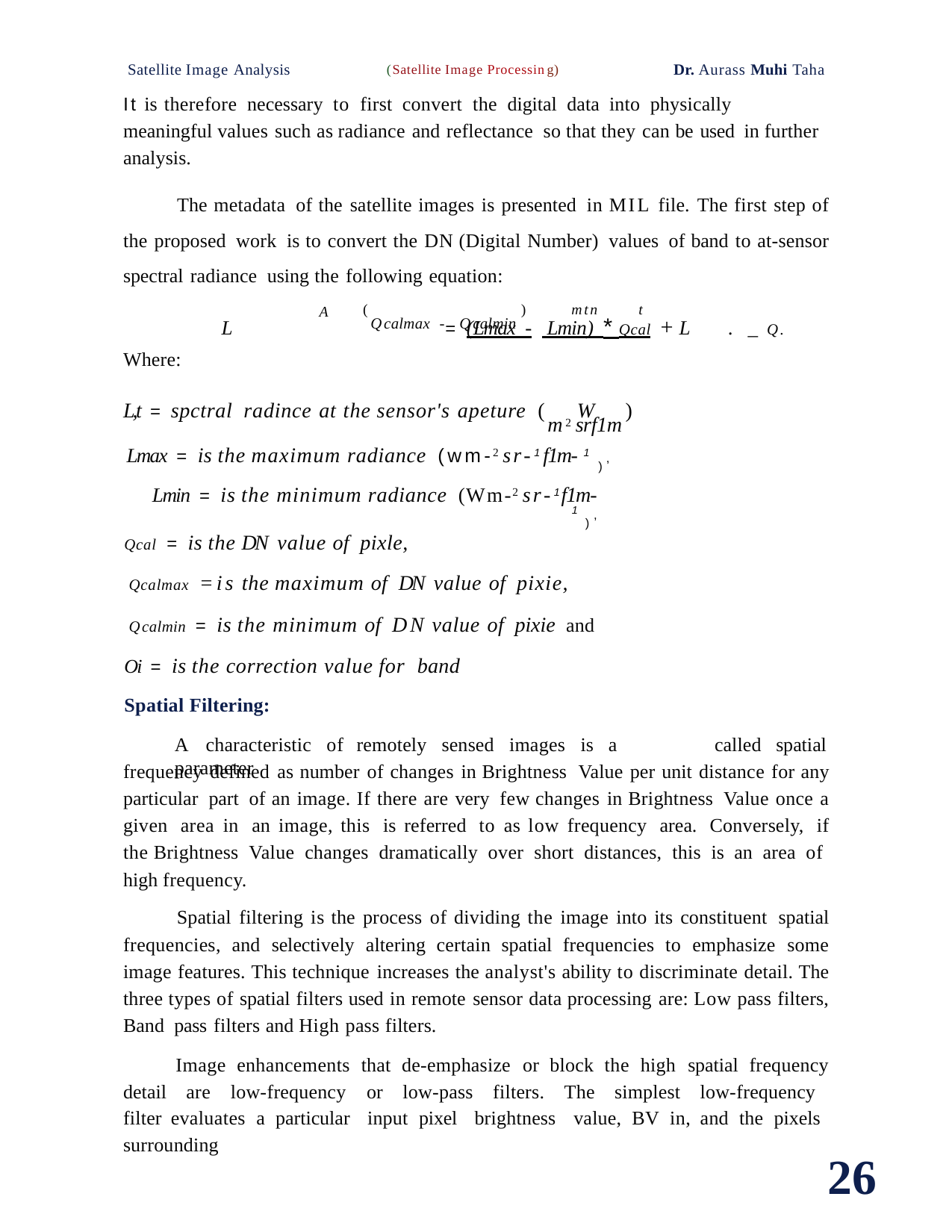

Satellite Image Analysis	(Satellite Image Processing)	Dr. Aurass Muhi Taha

It is therefore  necessary  to  first  convert  the  digital  data  into  physically  meaningful values such as radiance and reflectance  so that they can be used  in further analysis.

The metadata  of the satellite images is presented  in MIL file. The first step of the proposed  work  is to convert the DN (Digital Number)  values  of band to at-sensor spectral radiance  using the following equation:

L	= (Lmax  - Lmin)  * Qcal  + L	.   _ Q.
A
(	)	mtn	t
Qcalmax  - Qcalmin
Where:
L,t  = spctral  radince at the sensor's apeture  (	W	)
m2 srf1m
Lmax  = is the maximum radiance  (wm-2 sr-1f1m- 1  ,
)

Lmin  = is the minimum radiance  (Wm-2 sr-1f1m- 1  ,
)
Qcal  = is the DN  value of  pixle,

Qcalmax  =is the maximum of  DN  value of  pixie,

Qcalmin  = is the minimum of  D N  value of  pixie  and

Oi  = is the correction value for  band

Spatial Filtering:

A   characteristic   of  remotely   sensed   images   is   a  parameter
called   spatial
frequency defined as number of changes in Brightness  Value per unit distance for any particular  part  of an image. If there are very  few changes in Brightness  Value once a given  area in  an image, this  is referred  to as low frequency  area.  Conversely,  if the Brightness  Value  changes  dramatically  over  short  distances,  this  is  an  area  of  high frequency.

Spatial filtering is the process of dividing the image into its constituent  spatial frequencies,  and  selectively  altering  certain  spatial  frequencies  to  emphasize  some image features. This technique increases the analyst's ability to discriminate detail. The three types of spatial filters used in remote sensor data processing are: Low pass filters, Band  pass filters and High pass filters.

Image  enhancements  that  de-emphasize  or  block  the  high  spatial  frequency detail   are   low-frequency   or   low-pass   filters.   The   simplest   low-frequency   filter evaluates a particular  input pixel  brightness  value, BV in, and the pixels  surrounding
26